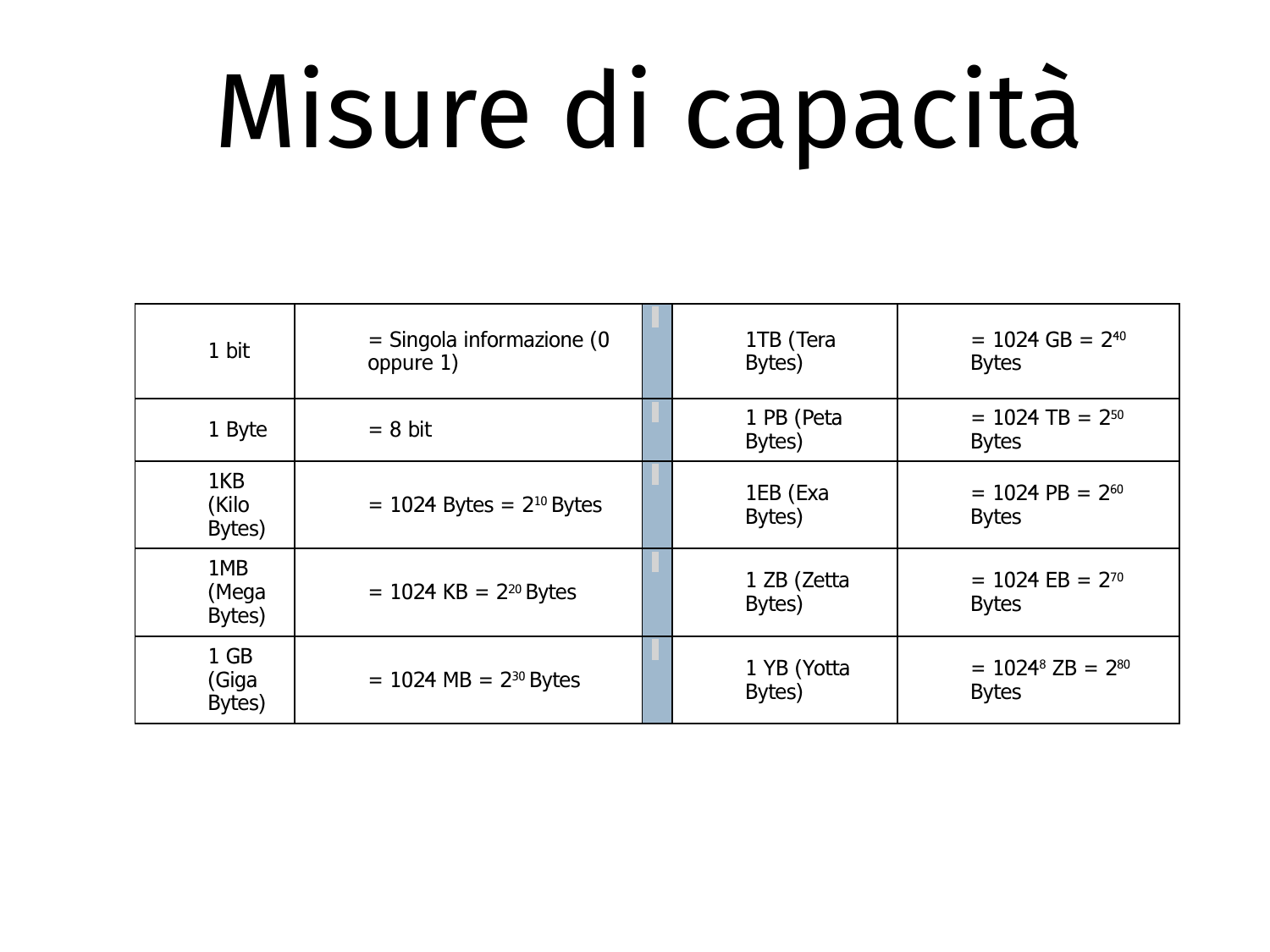

Misure di capacità
| 1 bit | = Singola informazione (0 oppure 1) |  | 1TB (Tera Bytes) | = 1024 GB = 240 Bytes |
| --- | --- | --- | --- | --- |
| 1 Byte | = 8 bit |  | 1 PB (Peta Bytes) | = 1024 TB = 250 Bytes |
| 1KB (Kilo Bytes) | = 1024 Bytes = 210 Bytes |  | 1EB (Exa Bytes) | = 1024 PB = 260 Bytes |
| 1MB (Mega Bytes) | = 1024 KB = 220 Bytes |  | 1 ZB (Zetta Bytes) | = 1024 EB = 270 Bytes |
| 1 GB (Giga Bytes) | = 1024 MB = 230 Bytes |  | 1 YB (Yotta Bytes) | = 10248 ZB = 280 Bytes |